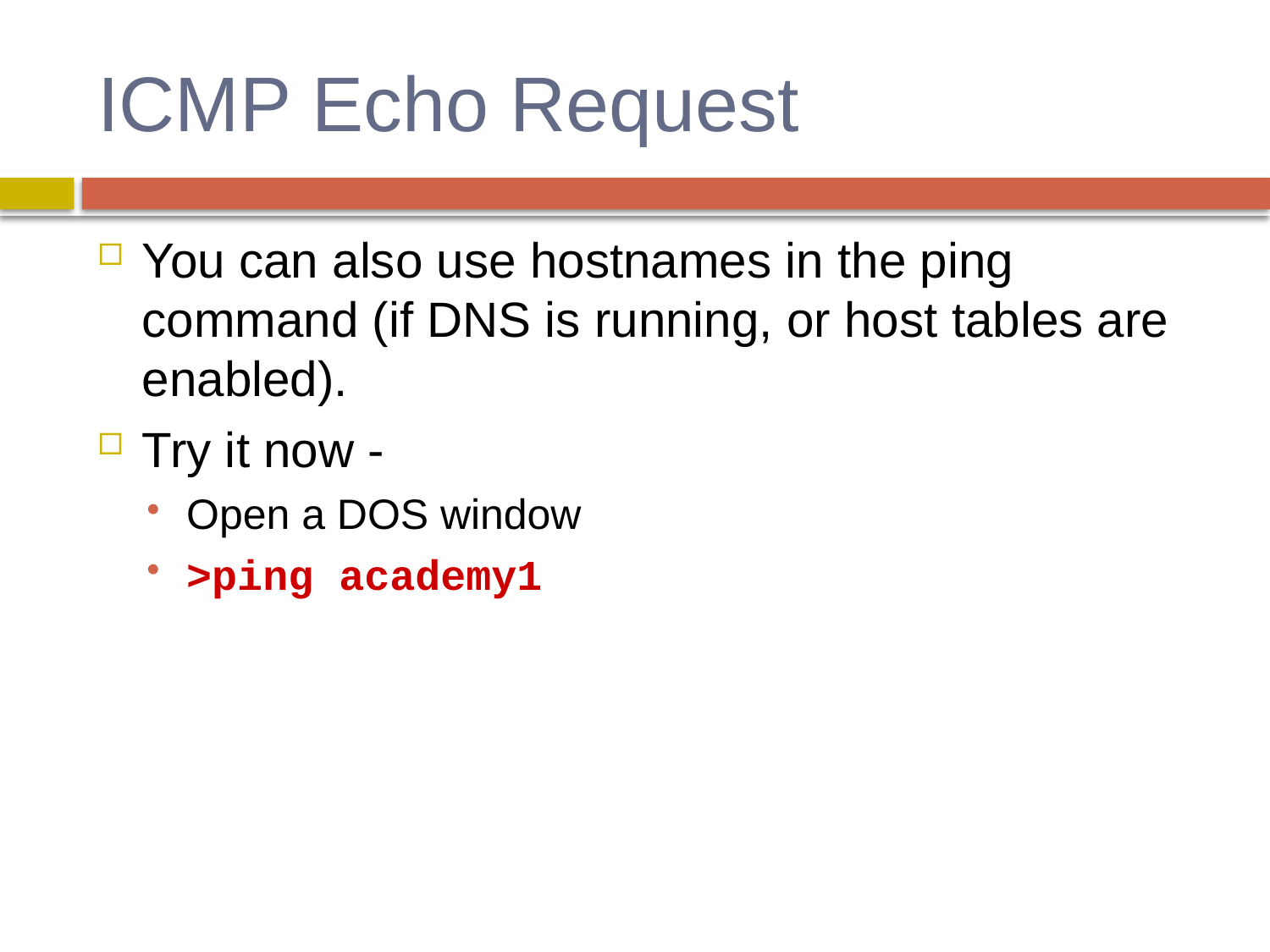

# ICMP Echo Request
You can also use hostnames in the ping command (if DNS is running, or host tables are enabled).
Try it now -
Open a DOS window
>ping academy1